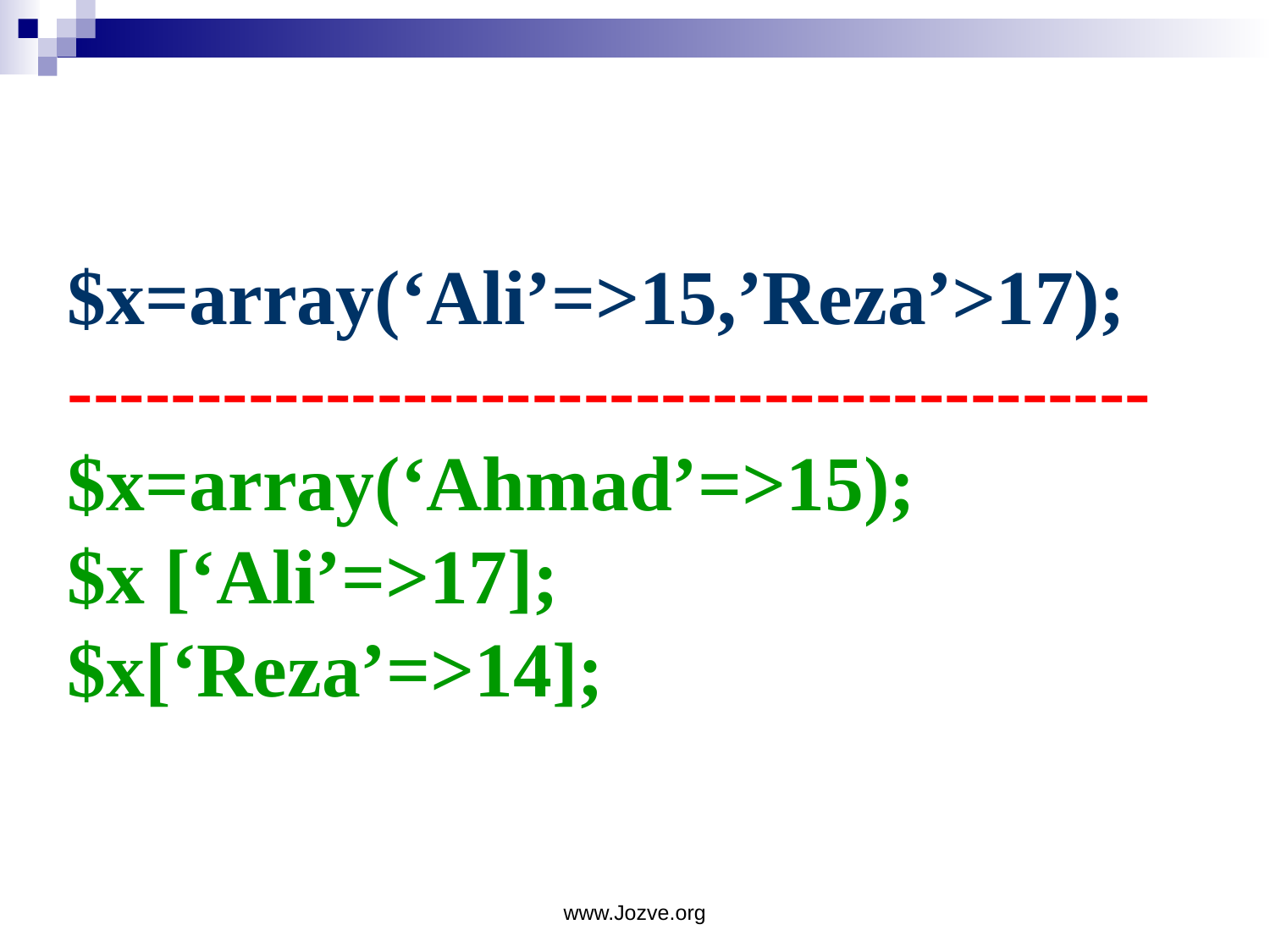

# $x=array(‘Ali’=>15,’Reza’>17); ------------------------------------------ $x=array(‘Ahmad’=>15); $x [‘Ali’=>17]; $x[‘Reza’=>14];
www.Jozve.org